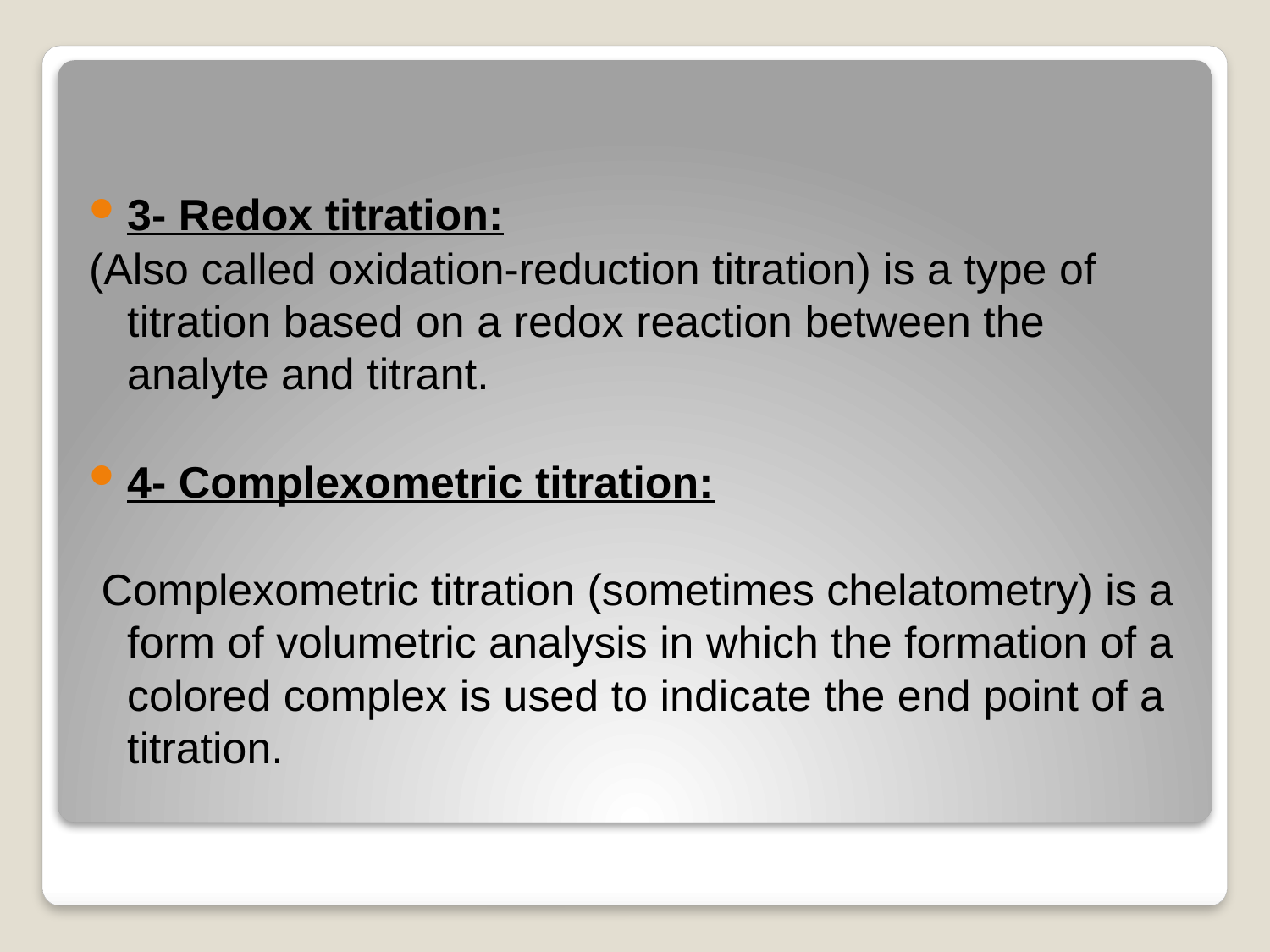

3- Redox titration:
(Also called oxidation-reduction titration) is a type of titration based on a redox reaction between the analyte and titrant.

4- Complexometric titration:

 Complexometric titration (sometimes chelatometry) is a form of volumetric analysis in which the formation of a colored complex is used to indicate the end point of a titration.

#